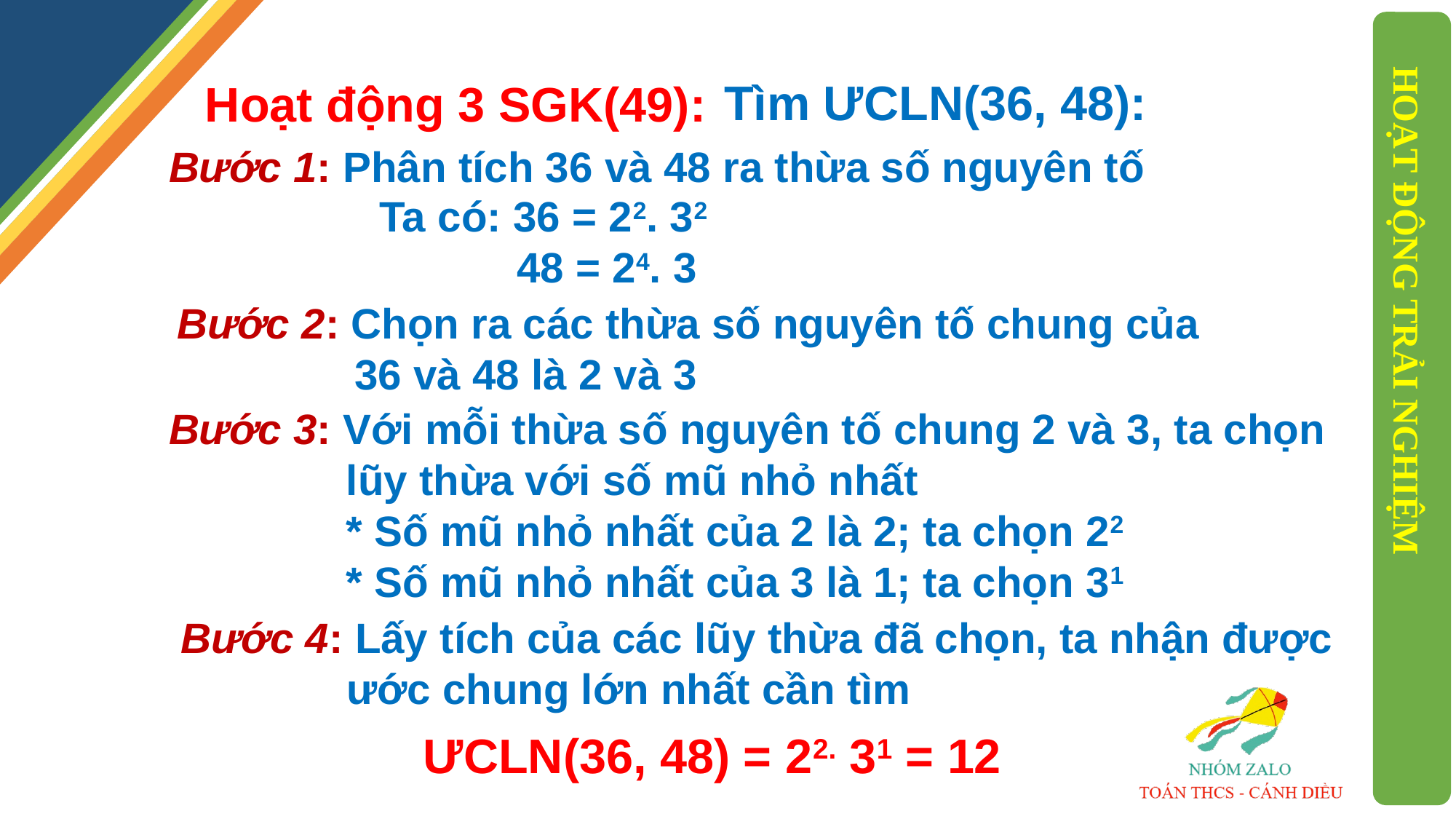

Tìm ƯCLN(36, 48):
    Hoạt động 3 SGK(49):
Bước 1: Phân tích 36 và 48 ra thừa số nguyên tố
Ta có: 36 = 22. 32
            48 = 24. 3
Bước 2: Chọn ra các thừa số nguyên tố chung của
               36 và 48 là 2 và 3

HOẠT ĐỘNG TRẢI NGHIỆM
Bước 3: Với mỗi thừa số nguyên tố chung 2 và 3, ta chọn
               lũy thừa với số mũ nhỏ nhất
               * Số mũ nhỏ nhất của 2 là 2; ta chọn 22
               * Số mũ nhỏ nhất của 3 là 1; ta chọn 31
Bước 4: Lấy tích của các lũy thừa đã chọn, ta nhận được
              ước chung lớn nhất cần tìm
ƯCLN(36, 48) = 22. 31 = 12